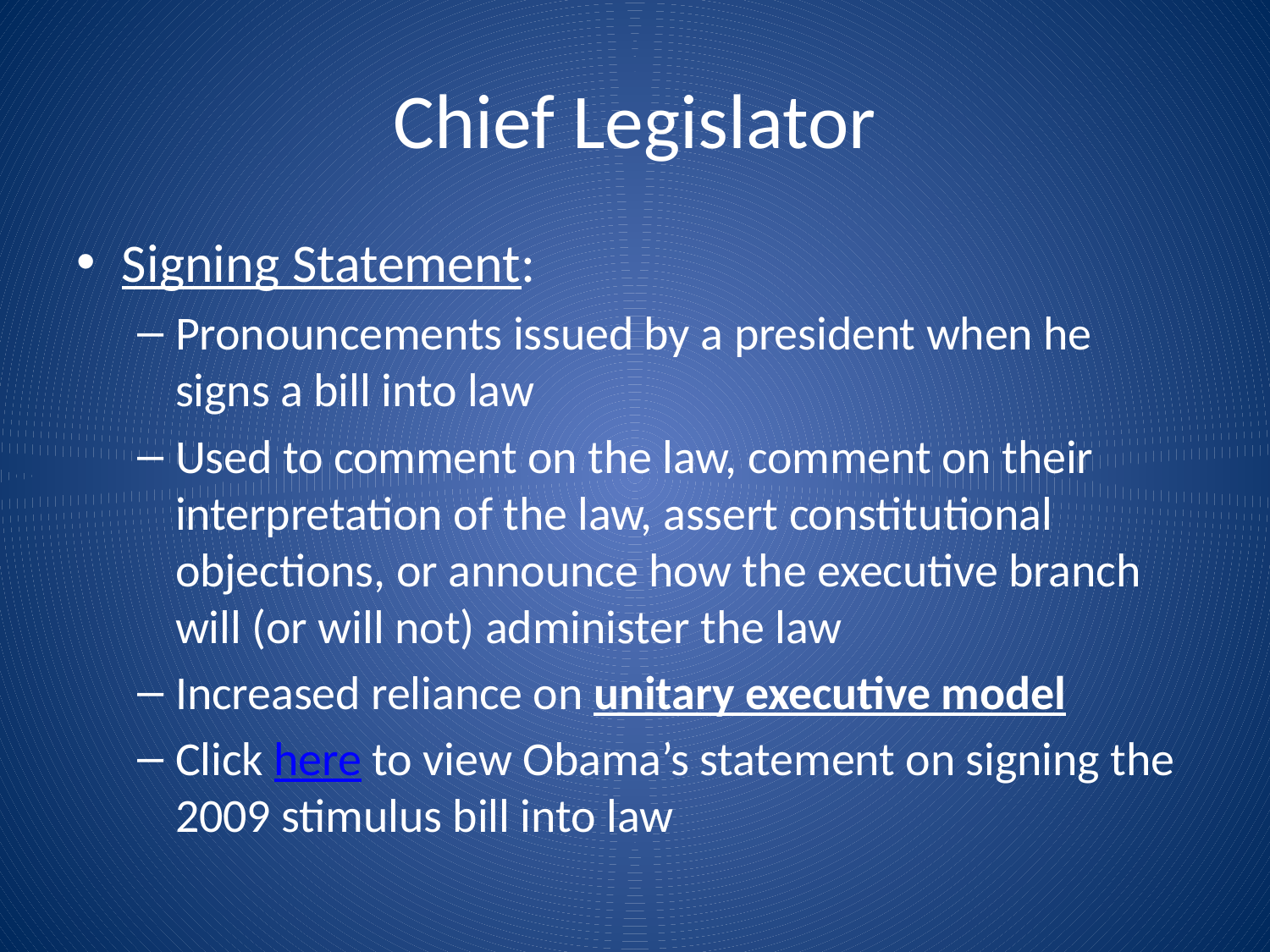

# Chief Legislator
Signing Statement:
Pronouncements issued by a president when he signs a bill into law
Used to comment on the law, comment on their interpretation of the law, assert constitutional objections, or announce how the executive branch will (or will not) administer the law
Increased reliance on unitary executive model
Click here to view Obama’s statement on signing the 2009 stimulus bill into law